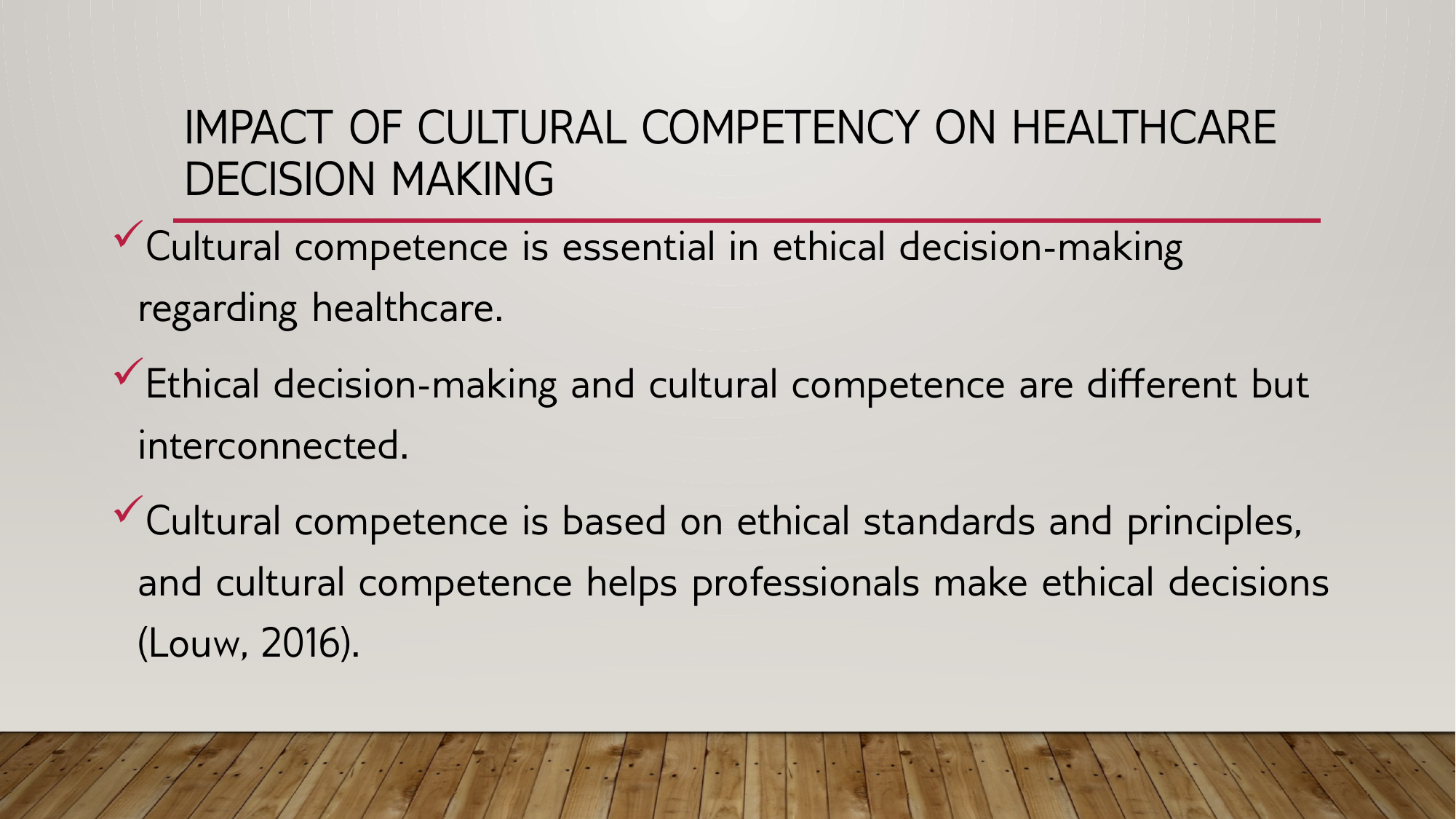

# Impact of cultural competency on healthcare decision making
Cultural competence is essential in ethical decision-making regarding healthcare.
Ethical decision-making and cultural competence are different but interconnected.
Cultural competence is based on ethical standards and principles, and cultural competence helps professionals make ethical decisions (Louw, 2016).